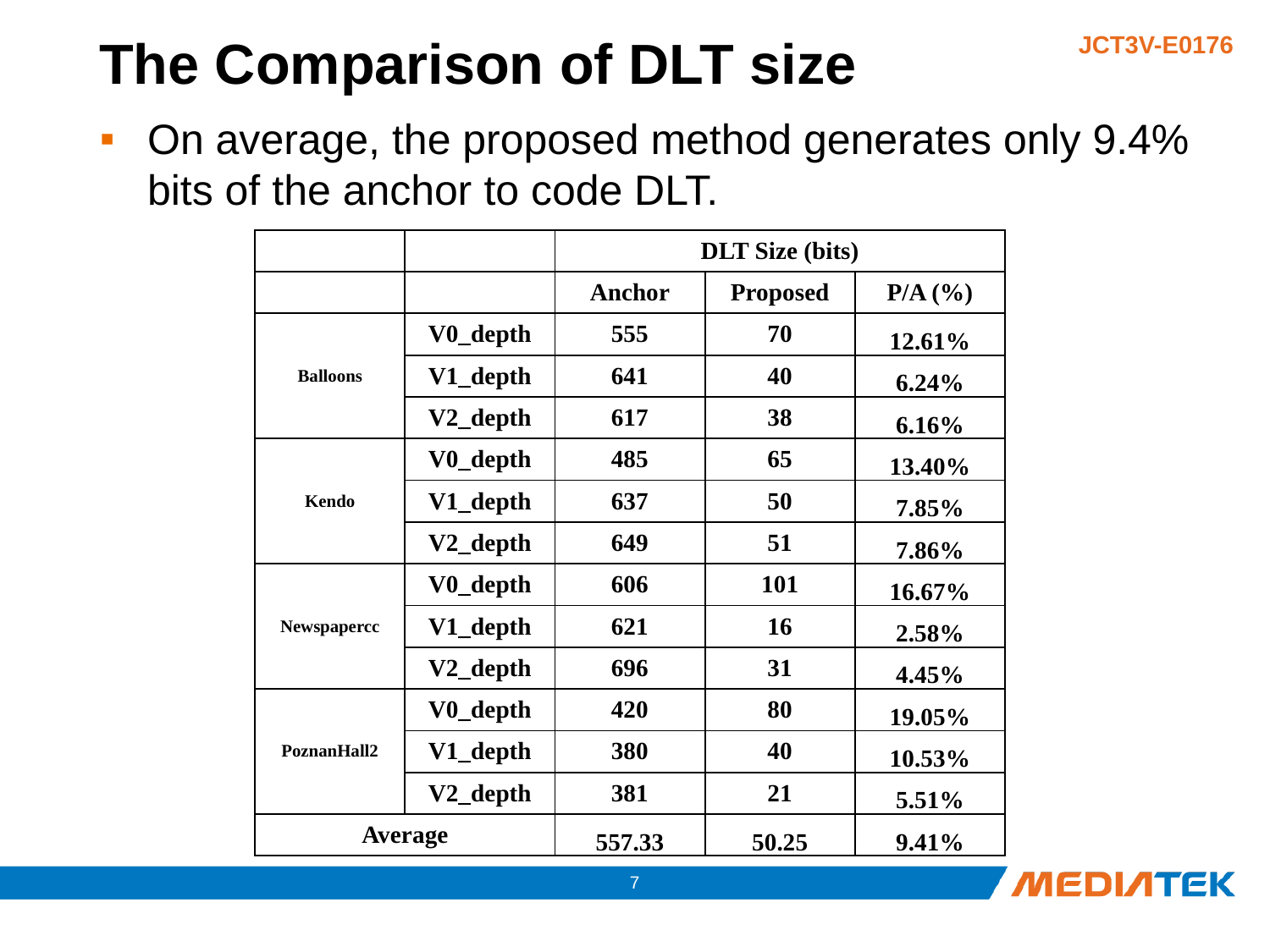

# The Comparison of DLT size
On average, the proposed method generates only 9.4% bits of the anchor to code DLT.
|  |  | DLT Size (bits) |  |  |
| --- | --- | --- | --- | --- |
|  |  | Anchor | Proposed | P/A (%) |
| Balloons | V0\_depth | 555 | 70 | 12.61% |
|  | V1\_depth | 641 | 40 | 6.24% |
|  | V2\_depth | 617 | 38 | 6.16% |
| Kendo | V0\_depth | 485 | 65 | 13.40% |
|  | V1\_depth | 637 | 50 | 7.85% |
|  | V2\_depth | 649 | 51 | 7.86% |
| Newspapercc | V0\_depth | 606 | 101 | 16.67% |
|  | V1\_depth | 621 | 16 | 2.58% |
|  | V2\_depth | 696 | 31 | 4.45% |
| PoznanHall2 | V0\_depth | 420 | 80 | 19.05% |
|  | V1\_depth | 380 | 40 | 10.53% |
|  | V2\_depth | 381 | 21 | 5.51% |
| Average |  | 557.33 | 50.25 | 9.41% |
7